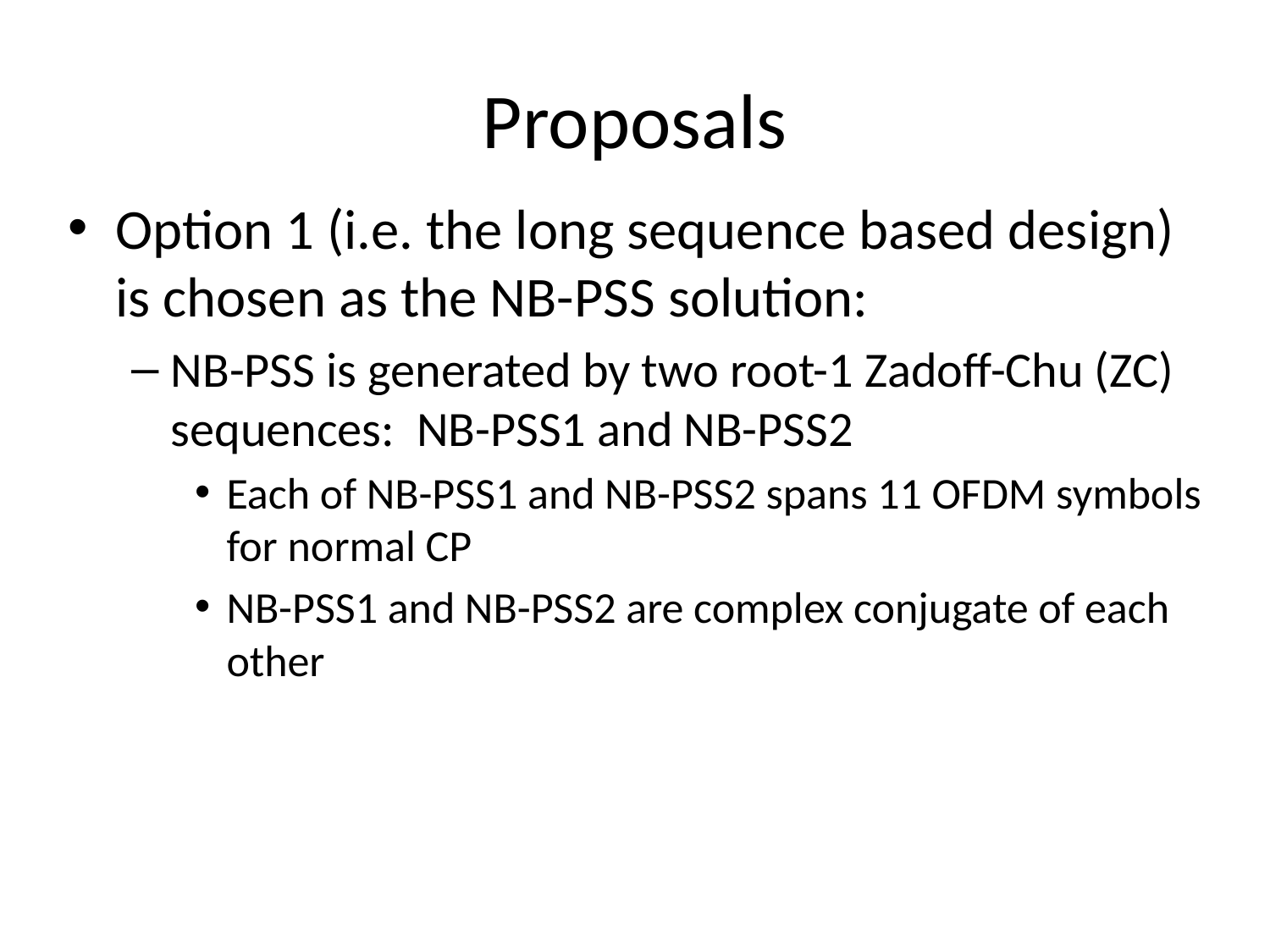

# Proposals
Option 1 (i.e. the long sequence based design) is chosen as the NB-PSS solution:
NB-PSS is generated by two root-1 Zadoff-Chu (ZC) sequences:  NB-PSS1 and NB-PSS2
Each of NB-PSS1 and NB-PSS2 spans 11 OFDM symbols for normal CP
NB-PSS1 and NB-PSS2 are complex conjugate of each other